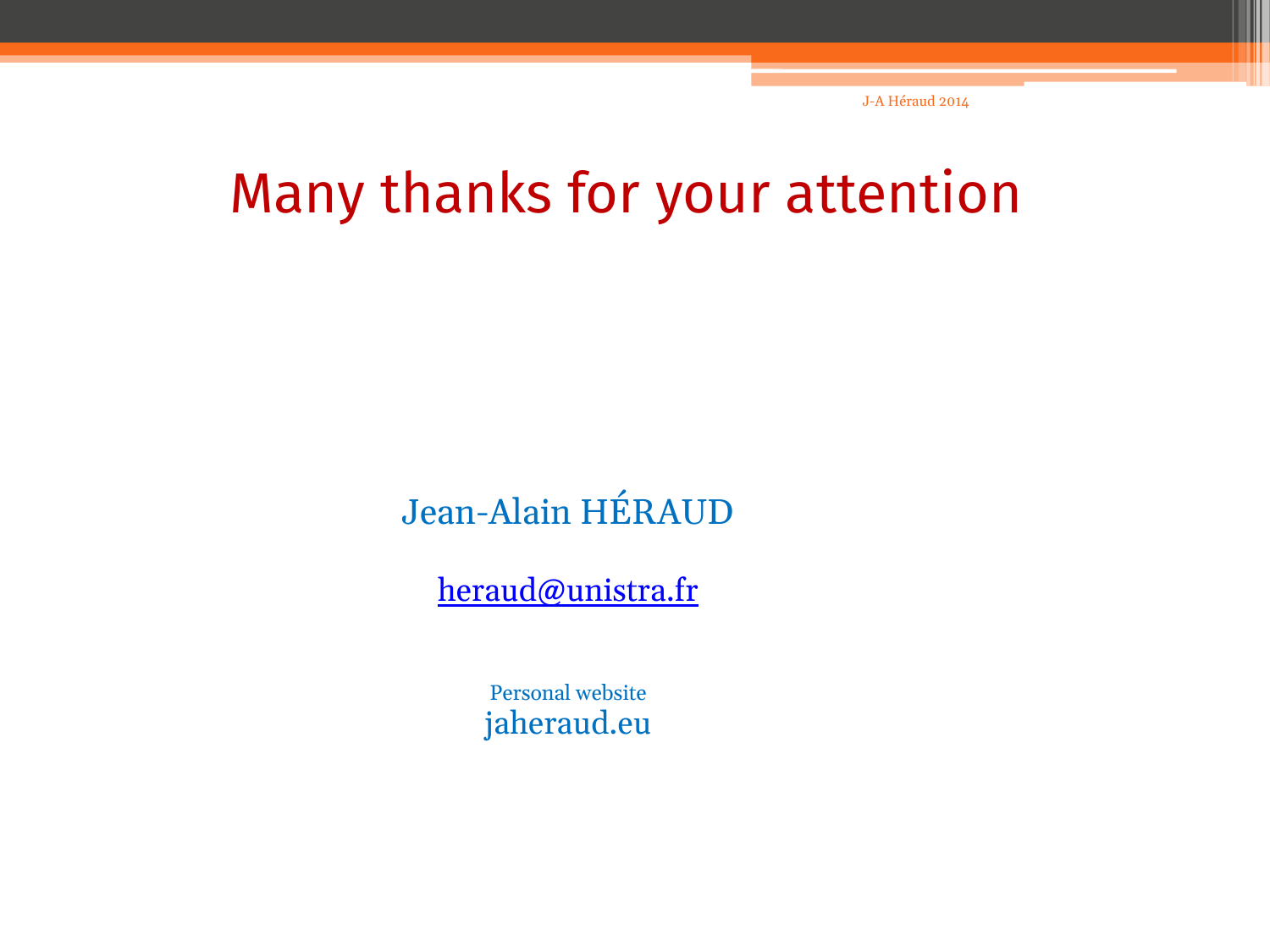

21
J-A Héraud 2014
# Many thanks for your attention

Jean-Alain HÉRAUD

heraud@unistra.fr

Personal website
jaheraud.eu